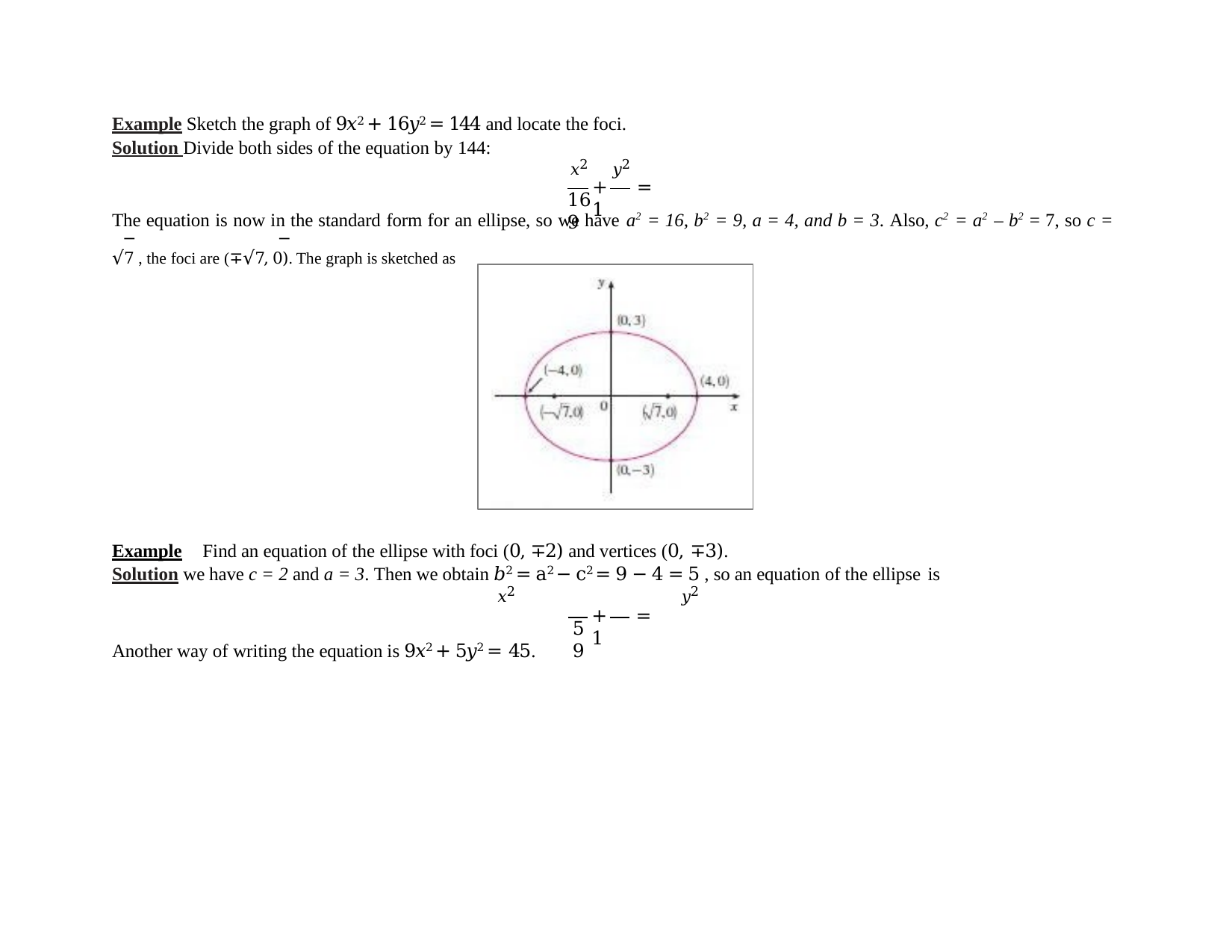

Example Sketch the graph of 9𝑥2 + 16𝑦2 = 144 and locate the foci.
Solution Divide both sides of the equation by 144:
𝑥2	𝑦2
+	= 1
16	9

The equation is now in the standard form for an ellipse, so we have a2 = 16, b2 = 9, a = 4, and b = 3. Also, c2 = a2 – b2 = 7, so c =
√7 , the foci are (∓√7, 0). The graph is sketched as

Example	Find an equation of the ellipse with foci (0, ∓2) and vertices (0, ∓3).
Solution we have c = 2 and a = 3. Then we obtain 𝑏2 = a2 − c2 = 9 − 4 = 5 , so an equation of the ellipse is
𝑥2	𝑦2
+	= 1
5	9

Another way of writing the equation is 9𝑥2 + 5𝑦2 = 45.